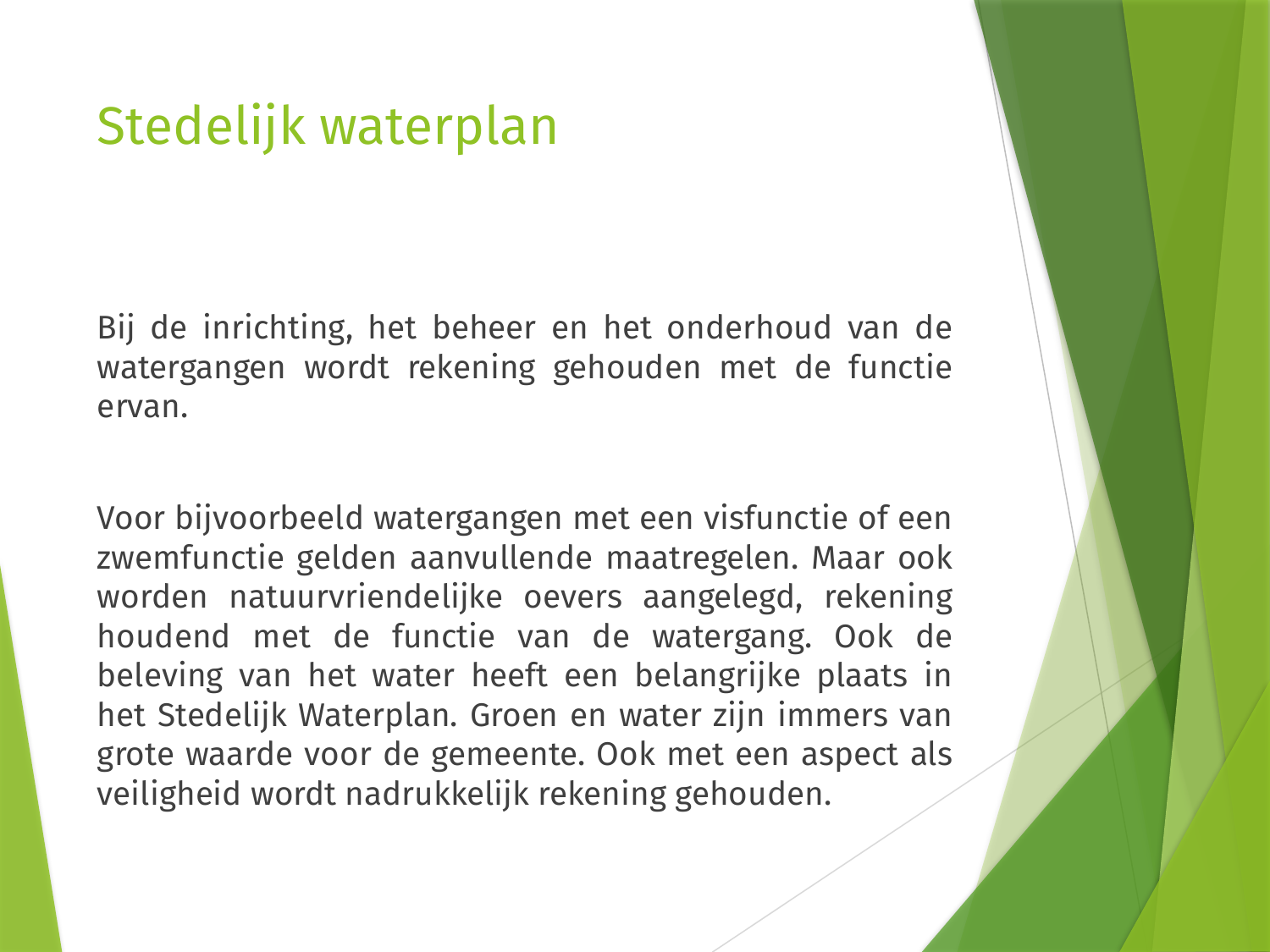

# Stedelijk waterplan
Bij de inrichting, het beheer en het onderhoud van de watergangen wordt rekening gehouden met de functie ervan.

Voor bijvoorbeeld watergangen met een visfunctie of een zwemfunctie gelden aanvullende maatregelen. Maar ook worden natuurvriendelijke oevers aangelegd, rekening houdend met de functie van de watergang. Ook de beleving van het water heeft een belangrijke plaats in het Stedelijk Waterplan. Groen en water zijn immers van grote waarde voor de gemeente. Ook met een aspect als veiligheid wordt nadrukkelijk rekening gehouden.